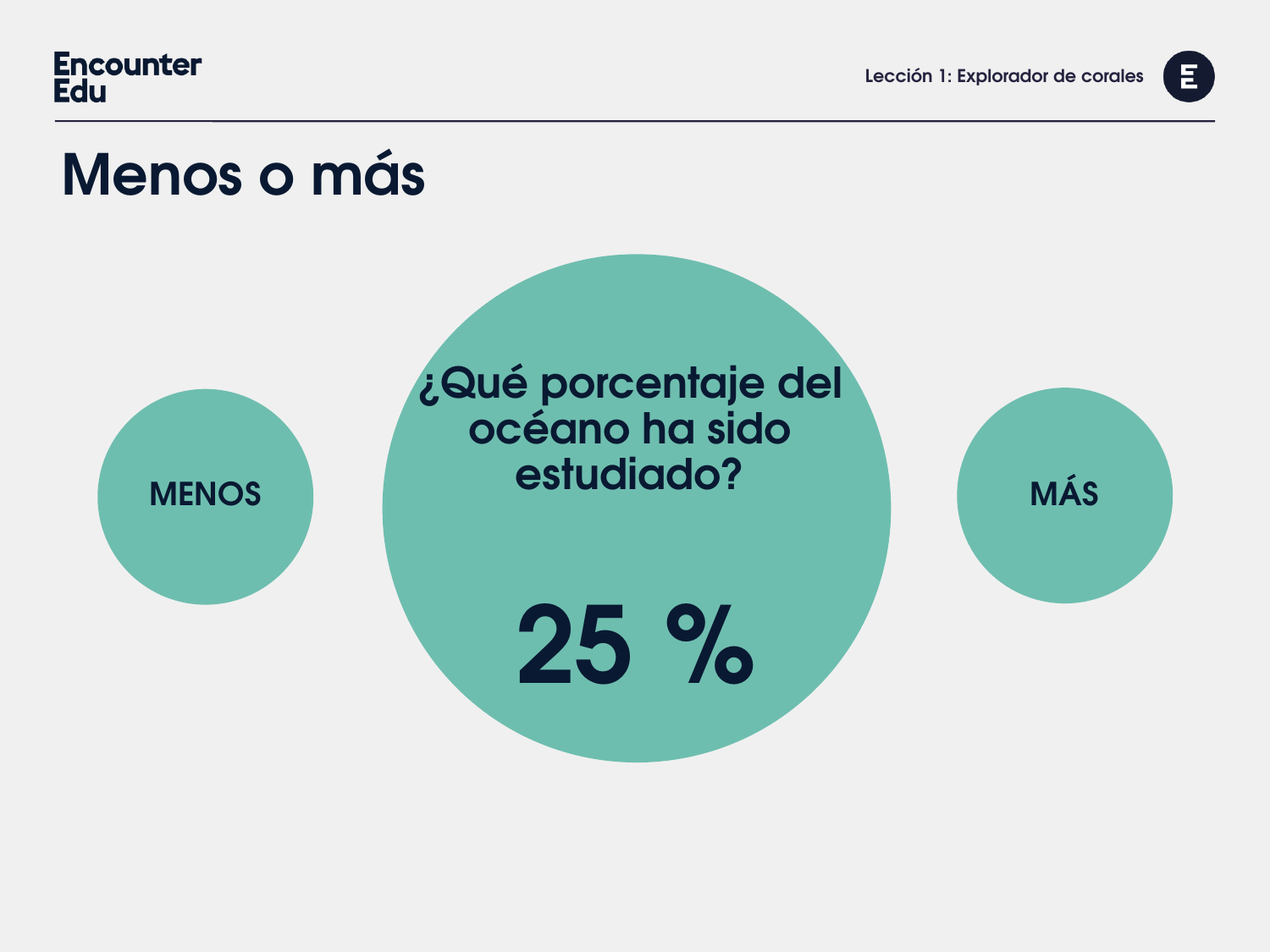

# Lección 1: Explorador de corales
Menos o más
¿Qué porcentaje del océano ha sido estudiado?
MENOS
MÁS

25 %